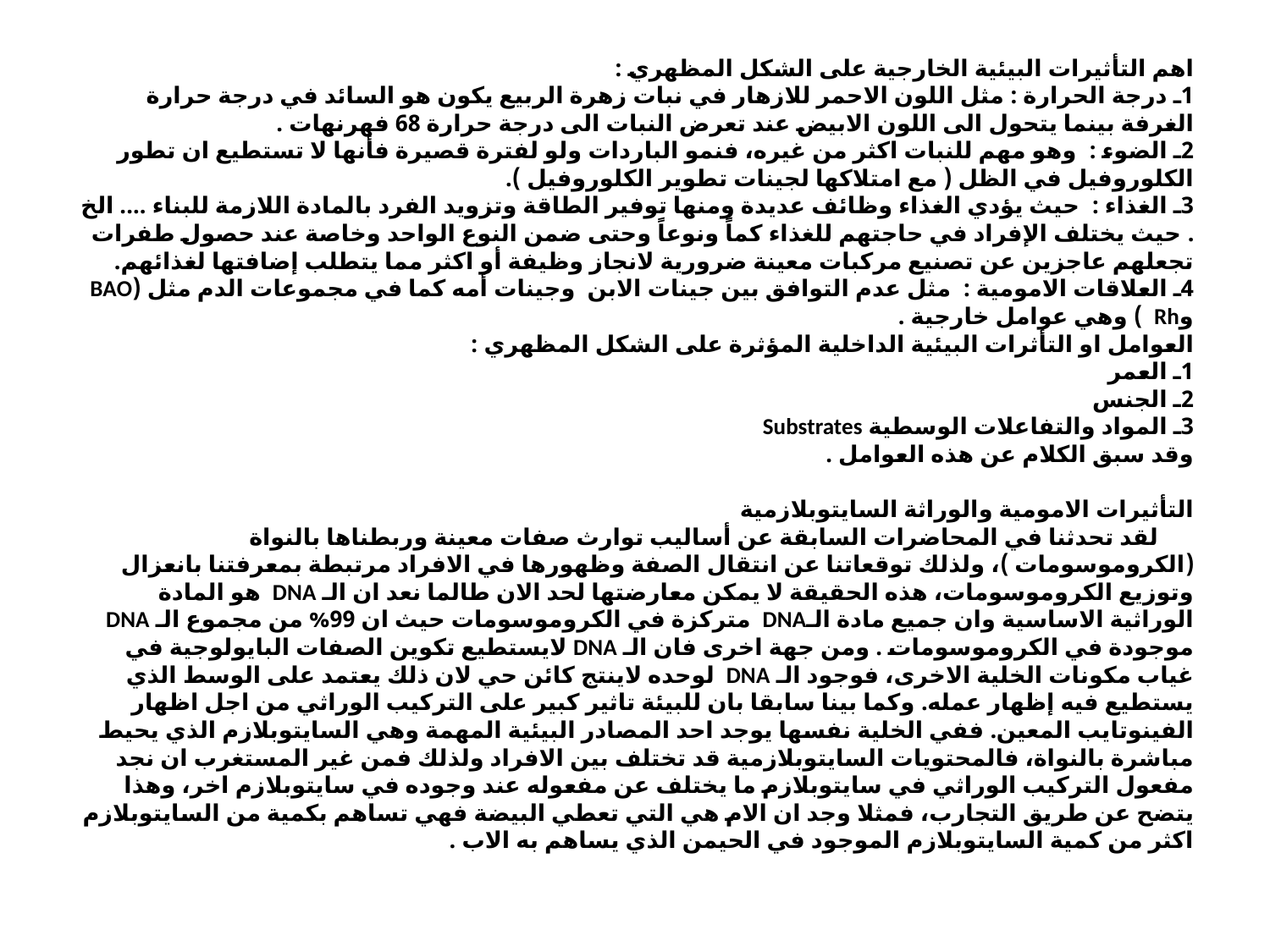

# اهم التأثيرات البيئية الخارجية على الشكل المظهري : 1ـ درجة الحرارة : مثل اللون الاحمر للازهار في نبات زهرة الربيع يكون هو السائد في درجة حرارة الغرفة بينما يتحول الى اللون الابيض عند تعرض النبات الى درجة حرارة 68 فهرنهات . 2ـ الضوء :  وهو مهم للنبات اكثر من غيره، فنمو الباردات ولو لفترة قصيرة فأنها لا تستطيع ان تطور الكلوروفيل في الظل ( مع امتلاكها لجينات تطوير الكلوروفيل ). 3ـ الغذاء :  حيث يؤدي الغذاء وظائف عديدة ومنها توفير الطاقة وتزويد الفرد بالمادة اللازمة للبناء .... الخ . حيث يختلف الإفراد في حاجتهم للغذاء كماً ونوعاً وحتى ضمن النوع الواحد وخاصة عند حصول طفرات تجعلهم عاجزين عن تصنيع مركبات معينة ضرورية لانجاز وظيفة أو اكثر مما يتطلب إضافتها لغذائهم. 4ـ العلاقات الامومية :  مثل عدم التوافق بين جينات الابن  وجينات أمه كما في مجموعات الدم مثل (BAO وRh  ) وهي عوامل خارجية . العوامل او التأثرات البيئية الداخلية المؤثرة على الشكل المظهري : 1ـ العمر 2ـ الجنس 3ـ المواد والتفاعلات الوسطية Substrates وقد سبق الكلام عن هذه العوامل . التأثيرات الامومية والوراثة السايتوبلازمية لقد تحدثنا في المحاضرات السابقة عن أساليب توارث صفات معينة وربطناها بالنواة (الكروموسومات )، ولذلك توقعاتنا عن انتقال الصفة وظهورها في الافراد مرتبطة بمعرفتنا بانعزال وتوزيع الكروموسومات، هذه الحقيقة لا يمكن معارضتها لحد الان طالما نعد ان الـ DNA  هو المادة الوراثية الاساسية وان جميع مادة الـDNA  متركزة في الكروموسومات حيث ان 99% من مجموع الـ DNA موجودة في الكروموسومات . ومن جهة اخرى فان الـ DNA لايستطيع تكوين الصفات البايولوجية في غياب مكونات الخلية الاخرى، فوجود الـ DNA  لوحده لاينتج كائن حي لان ذلك يعتمد على الوسط الذي يستطيع فيه إظهار عمله. وكما بينا سابقا بان للبيئة تاثير كبير على التركيب الوراثي من اجل اظهار الفينوتايب المعين. ففي الخلية نفسها يوجد احد المصادر البيئية المهمة وهي السايتوبلازم الذي يحيط مباشرة بالنواة، فالمحتويات السايتوبلازمية قد تختلف بين الافراد ولذلك فمن غير المستغرب ان نجد مفعول التركيب الوراثي في سايتوبلازم ما يختلف عن مفعوله عند وجوده في سايتوبلازم اخر، وهذا يتضح عن طريق التجارب، فمثلا وجد ان الام هي التي تعطي البيضة فهي تساهم بكمية من السايتوبلازم اكثر من كمية السايتوبلازم الموجود في الحيمن الذي يساهم به الاب .